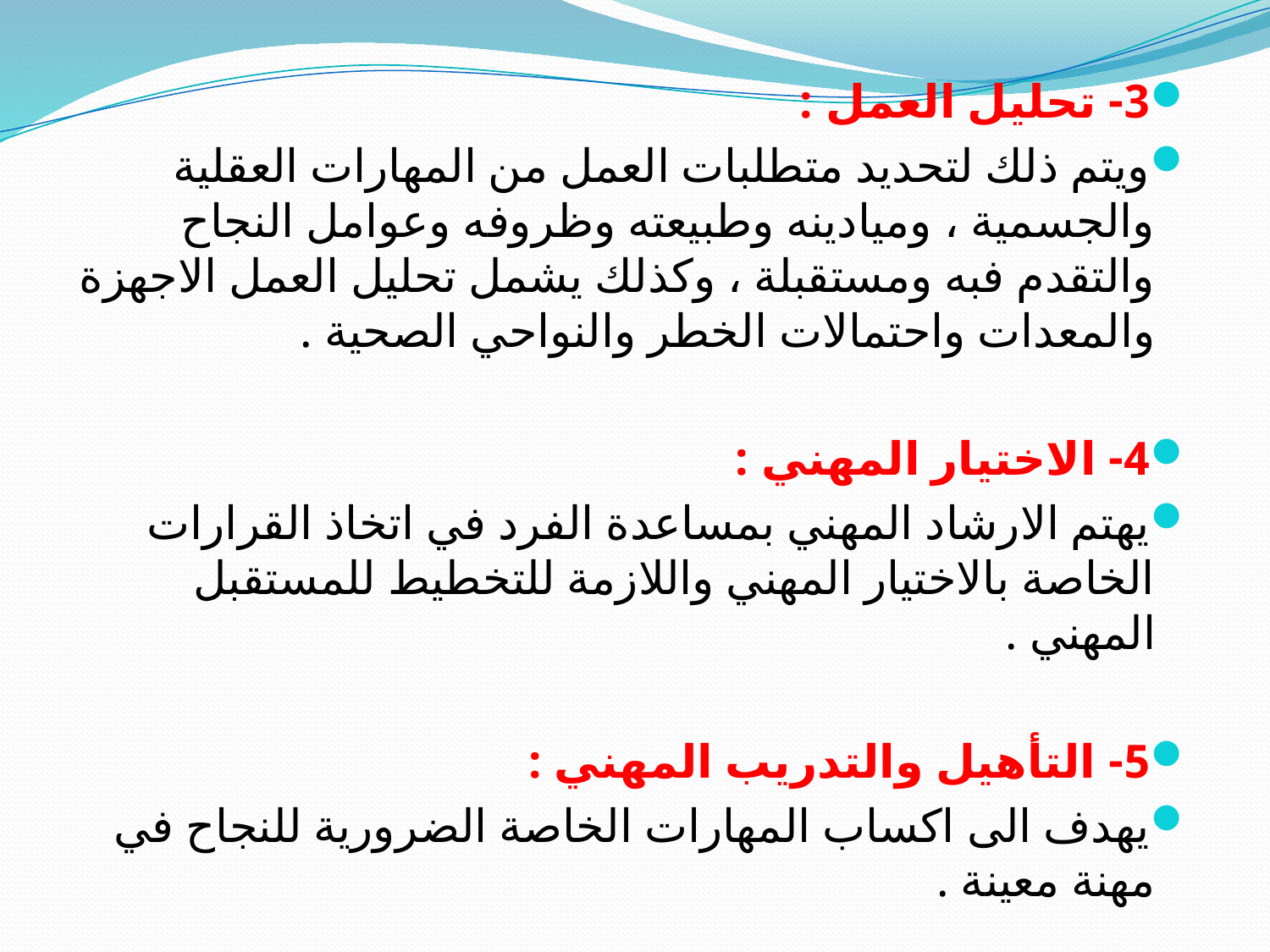

3- تحليل العمل :
ويتم ذلك لتحديد متطلبات العمل من المهارات العقلية والجسمية ، وميادينه وطبيعته وظروفه وعوامل النجاح والتقدم فبه ومستقبلة ، وكذلك يشمل تحليل العمل الاجهزة والمعدات واحتمالات الخطر والنواحي الصحية .

4- الاختيار المهني :
يهتم الارشاد المهني بمساعدة الفرد في اتخاذ القرارات الخاصة بالاختيار المهني واللازمة للتخطيط للمستقبل المهني .

5- التأهيل والتدريب المهني :
يهدف الى اكساب المهارات الخاصة الضرورية للنجاح في مهنة معينة .